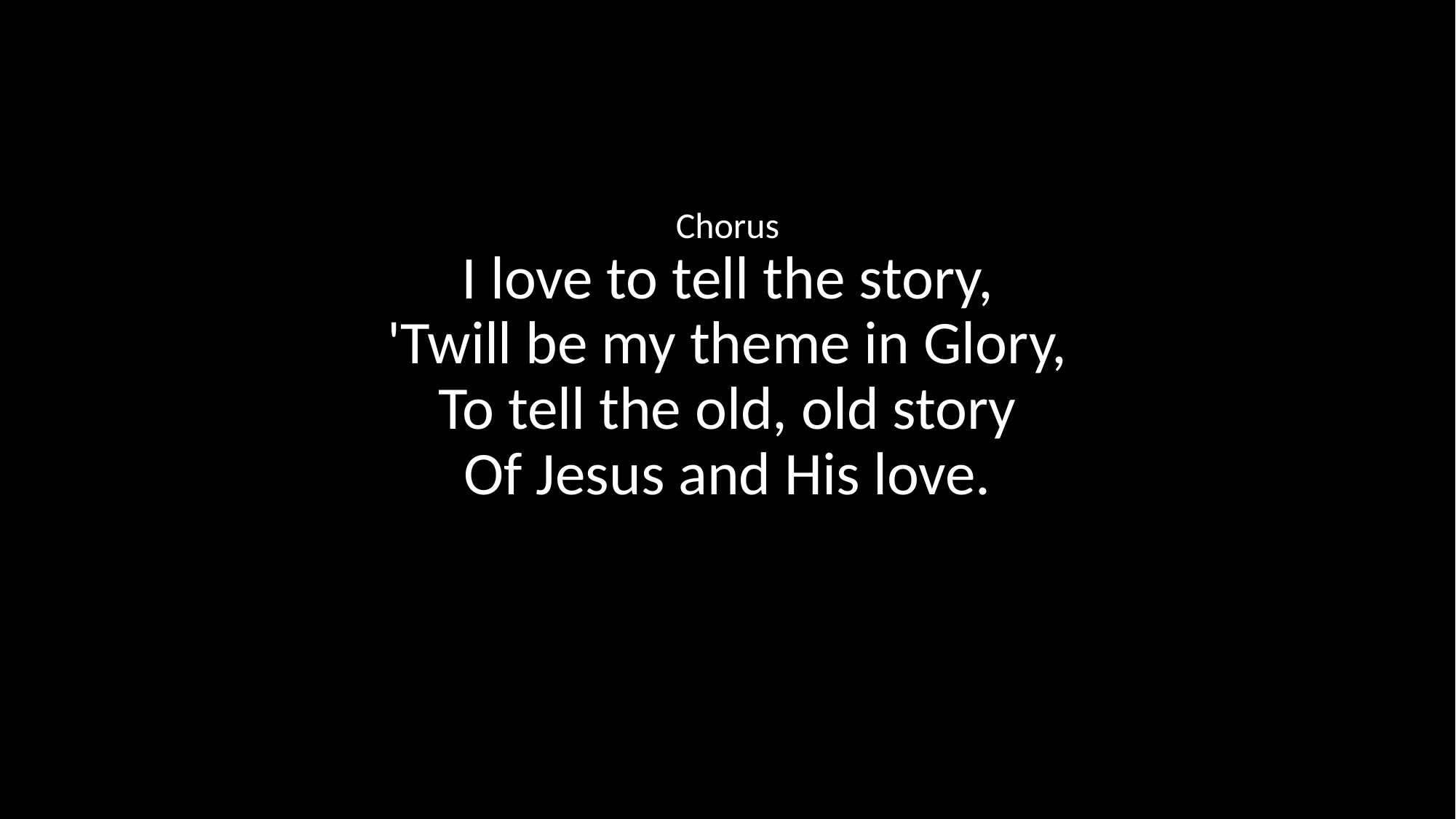

Chorus
I love to tell the story,
'Twill be my theme in Glory,
To tell the old, old story
Of Jesus and His love.